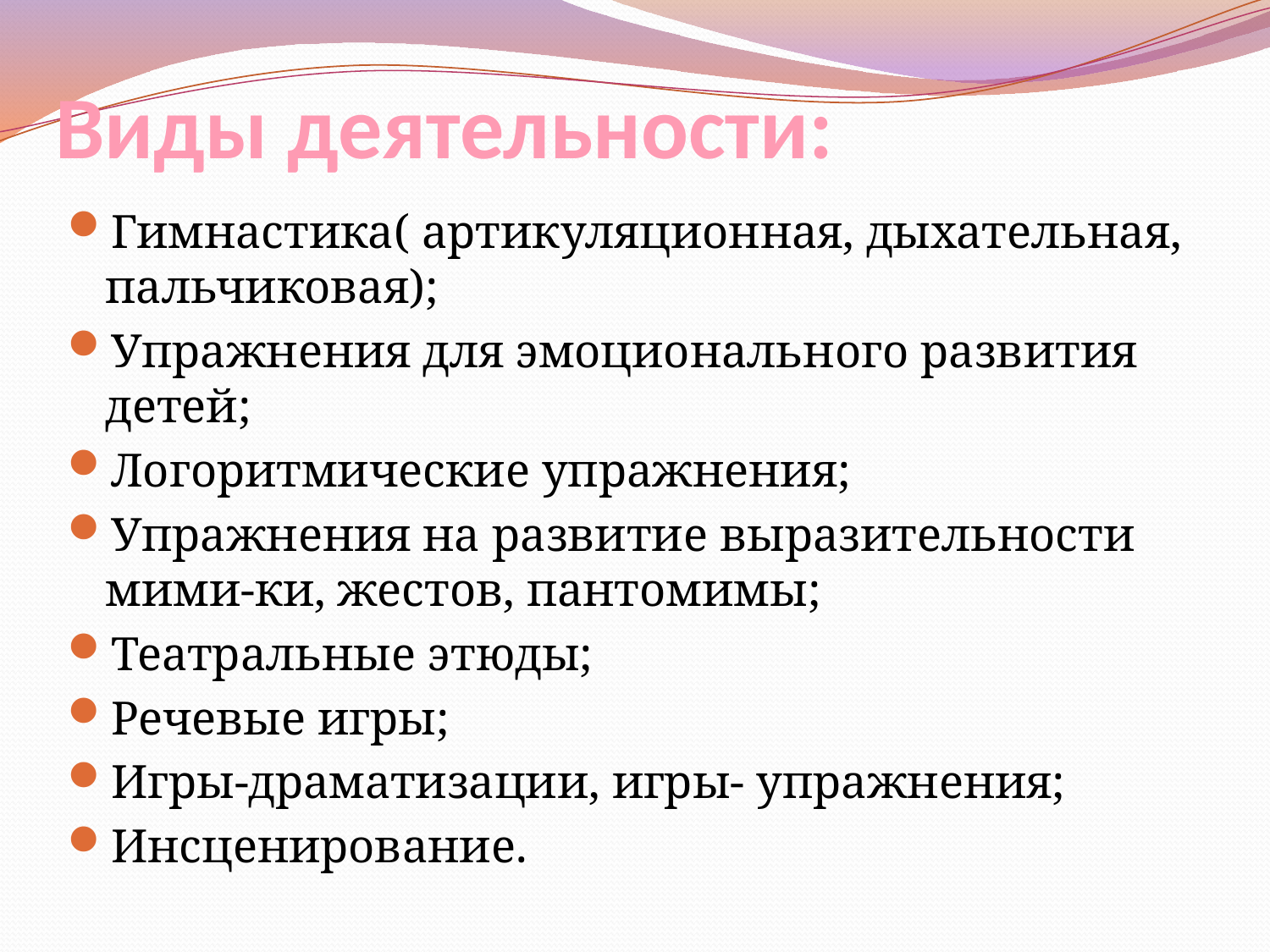

# Виды деятельности:
Гимнастика( артикуляционная, дыхательная, пальчиковая);
Упражнения для эмоционального развития детей;
Логоритмические упражнения;
Упражнения на развитие выразительности мими-ки, жестов, пантомимы;
Театральные этюды;
Речевые игры;
Игры-драматизации, игры- упражнения;
Инсценирование.